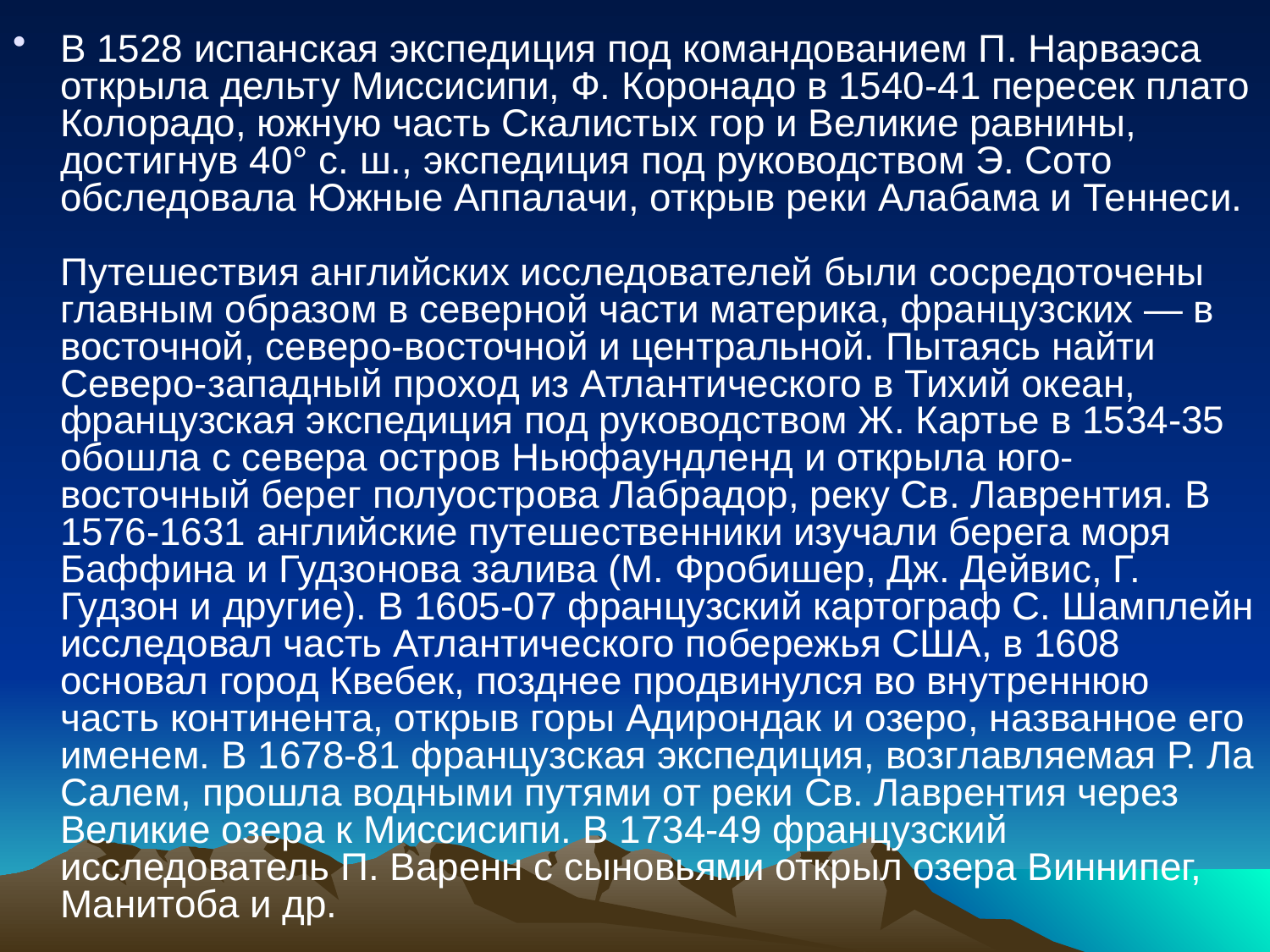

В 1528 испанская экспедиция под командованием П. Нарваэса открыла дельту Миссисипи, Ф. Коронадо в 1540-41 пересек плато Колорадо, южную часть Скалистых гор и Великие равнины, достигнув 40° с. ш., экспедиция под руководством Э. Сото обследовала Южные Аппалачи, открыв реки Алабама и Теннеси.
Путешествия английских исследователей были сосредоточены главным образом в северной части материка, французских — в восточной, северо-восточной и центральной. Пытаясь найти Северо-западный проход из Атлантического в Тихий океан, французская экспедиция под руководством Ж. Картье в 1534-35 обошла с севера остров Ньюфаундленд и открыла юго-восточный берег полуострова Лабрадор, реку Св. Лаврентия. В 1576-1631 английские путешественники изучали берега моря Баффина и Гудзонова залива (М. Фробишер, Дж. Дейвис, Г. Гудзон и другие). В 1605-07 французский картограф С. Шамплейн исследовал часть Атлантического побережья США, в 1608 основал город Квебек, позднее продвинулся во внутреннюю часть континента, открыв горы Адирондак и озеро, названное его именем. В 1678-81 французская экспедиция, возглавляемая Р. Ла Салем, прошла водными путями от реки Св. Лаврентия через Великие озера к Миссисипи. В 1734-49 французский исследователь П. Варенн с сыновьями открыл озера Виннипег, Манитоба и др.

#